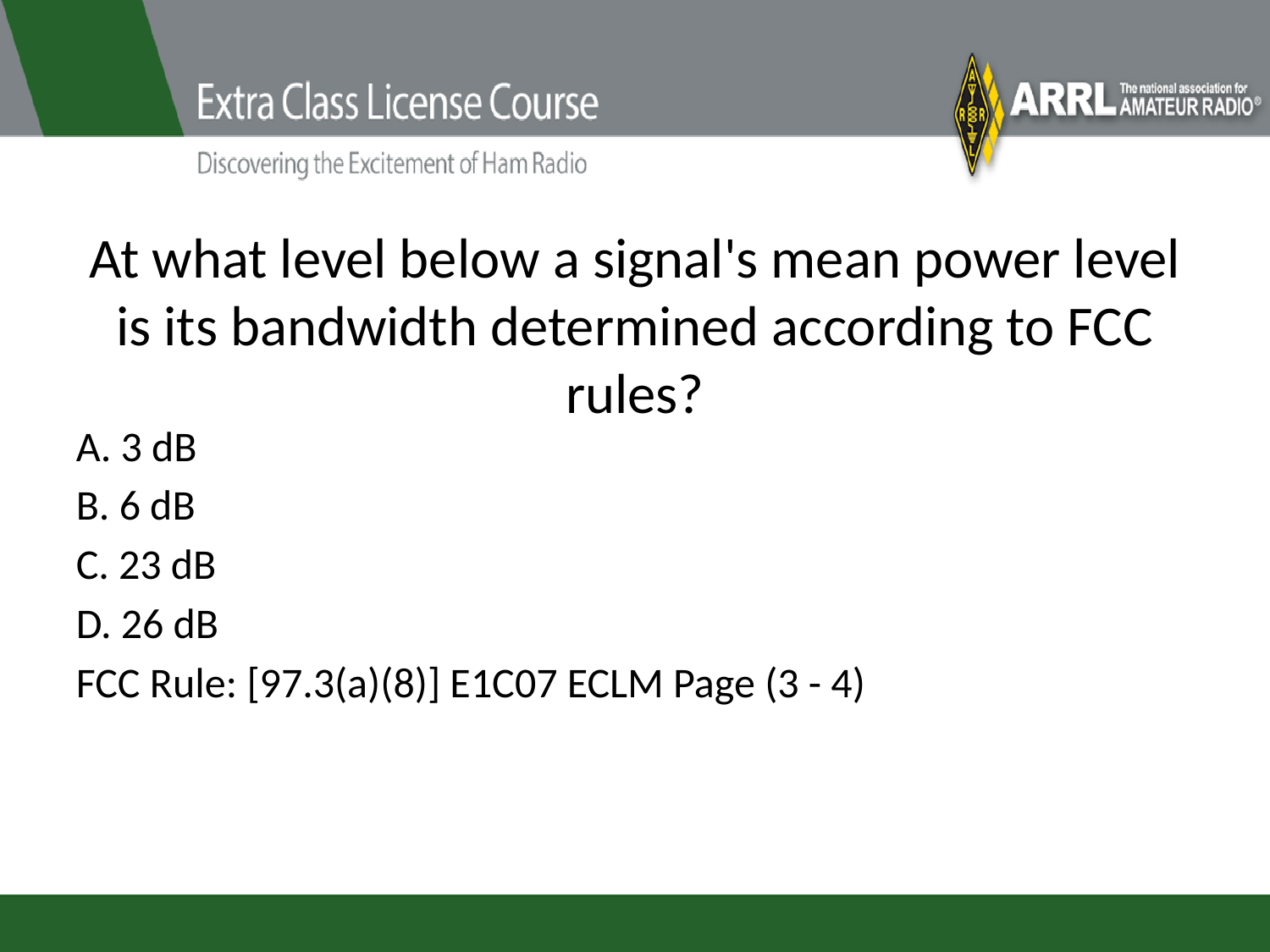

# At what level below a signal's mean power level is its bandwidth determined according to FCC rules?
A. 3 dB
B. 6 dB
C. 23 dB
D. 26 dB
FCC Rule: [97.3(a)(8)] E1C07 ECLM Page (3 - 4)